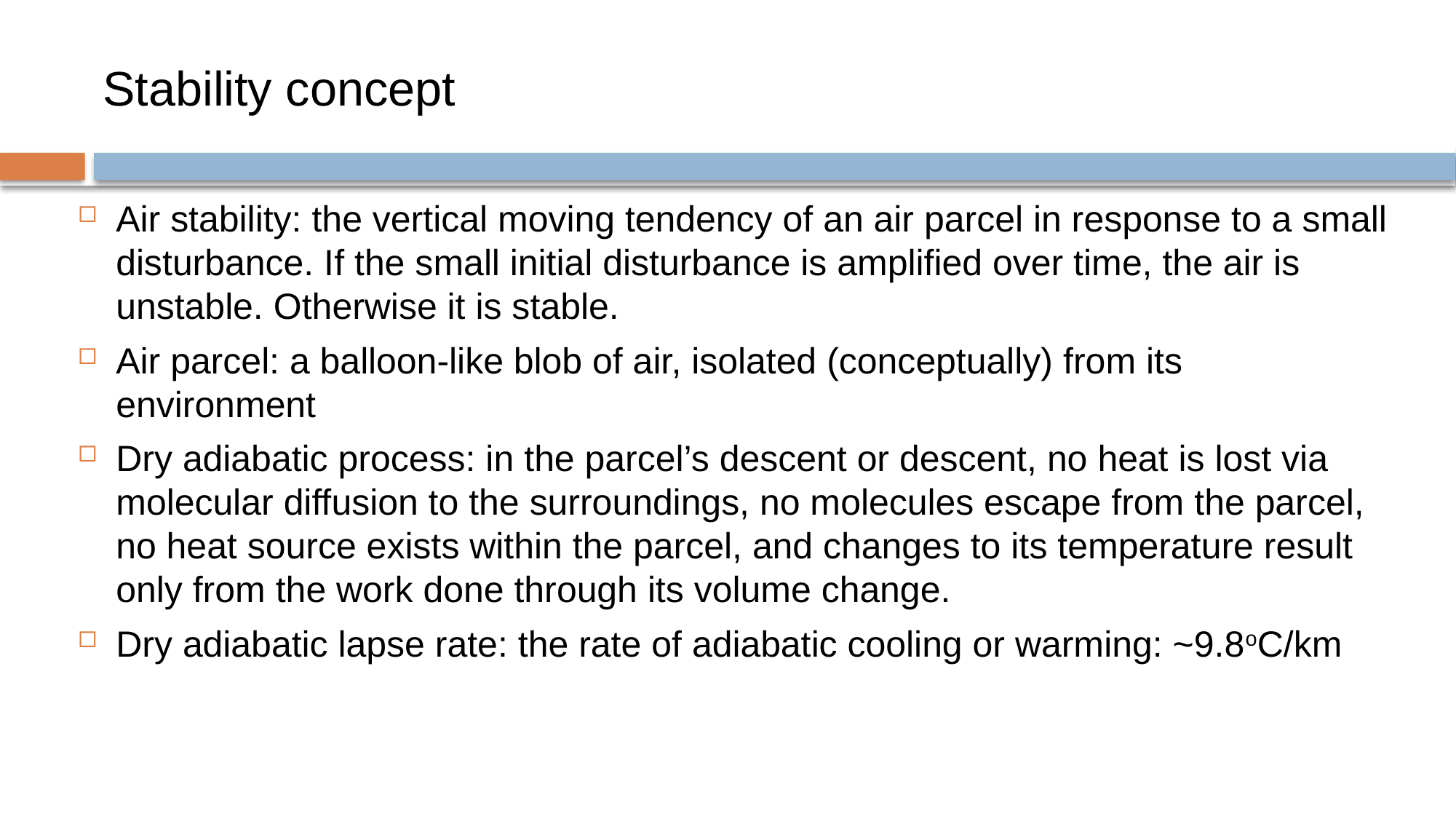

# Stability concept
Air stability: the vertical moving tendency of an air parcel in response to a small disturbance. If the small initial disturbance is amplified over time, the air is unstable. Otherwise it is stable.
Air parcel: a balloon-like blob of air, isolated (conceptually) from its environment
Dry adiabatic process: in the parcel’s descent or descent, no heat is lost via molecular diffusion to the surroundings, no molecules escape from the parcel, no heat source exists within the parcel, and changes to its temperature result only from the work done through its volume change.
Dry adiabatic lapse rate: the rate of adiabatic cooling or warming: ~9.8oC/km